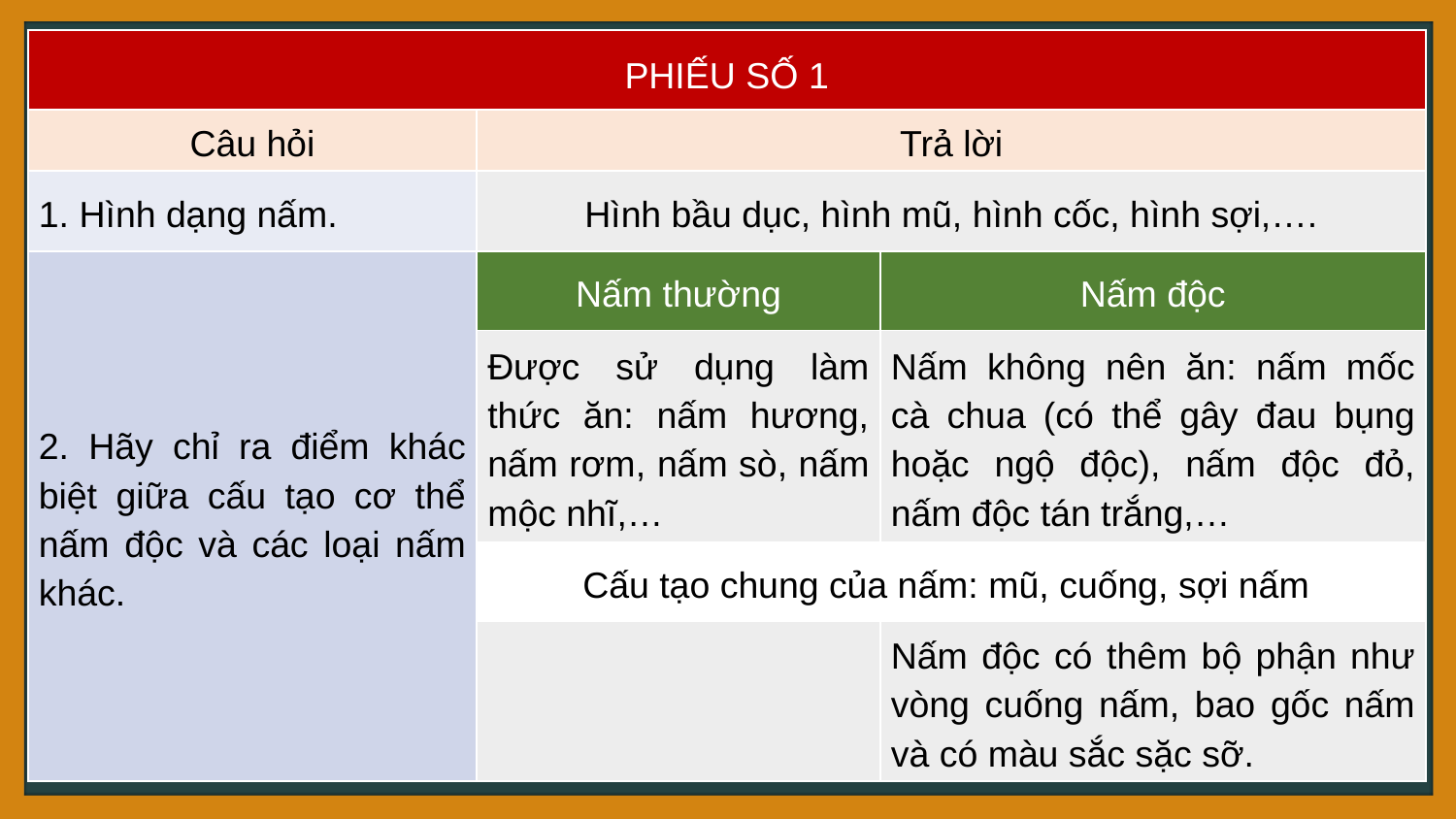

| PHIẾU SỐ 1 |  |  |
| --- | --- | --- |
| Câu hỏi | Trả lời |  |
| 1. Hình dạng nấm. | Hình bầu dục, hình mũ, hình cốc, hình sợi,…. |  |
| 2. Hãy chỉ ra điểm khác biệt giữa cấu tạo cơ thể nấm độc và các loại nấm khác. | Nấm thường | Nấm độc |
|  | Được sử dụng làm thức ăn: nấm hương, nấm rơm, nấm sò, nấm mộc nhĩ,… | Nấm không nên ăn: nấm mốc cà chua (có thể gây đau bụng hoặc ngộ độc), nấm độc đỏ, nấm độc tán trắng,… |
|  | Cấu tạo chung của nấm: mũ, cuống, sợi nấm |  |
|  |  | Nấm độc có thêm bộ phận như vòng cuống nấm, bao gốc nấm và có màu sắc sặc sỡ. |